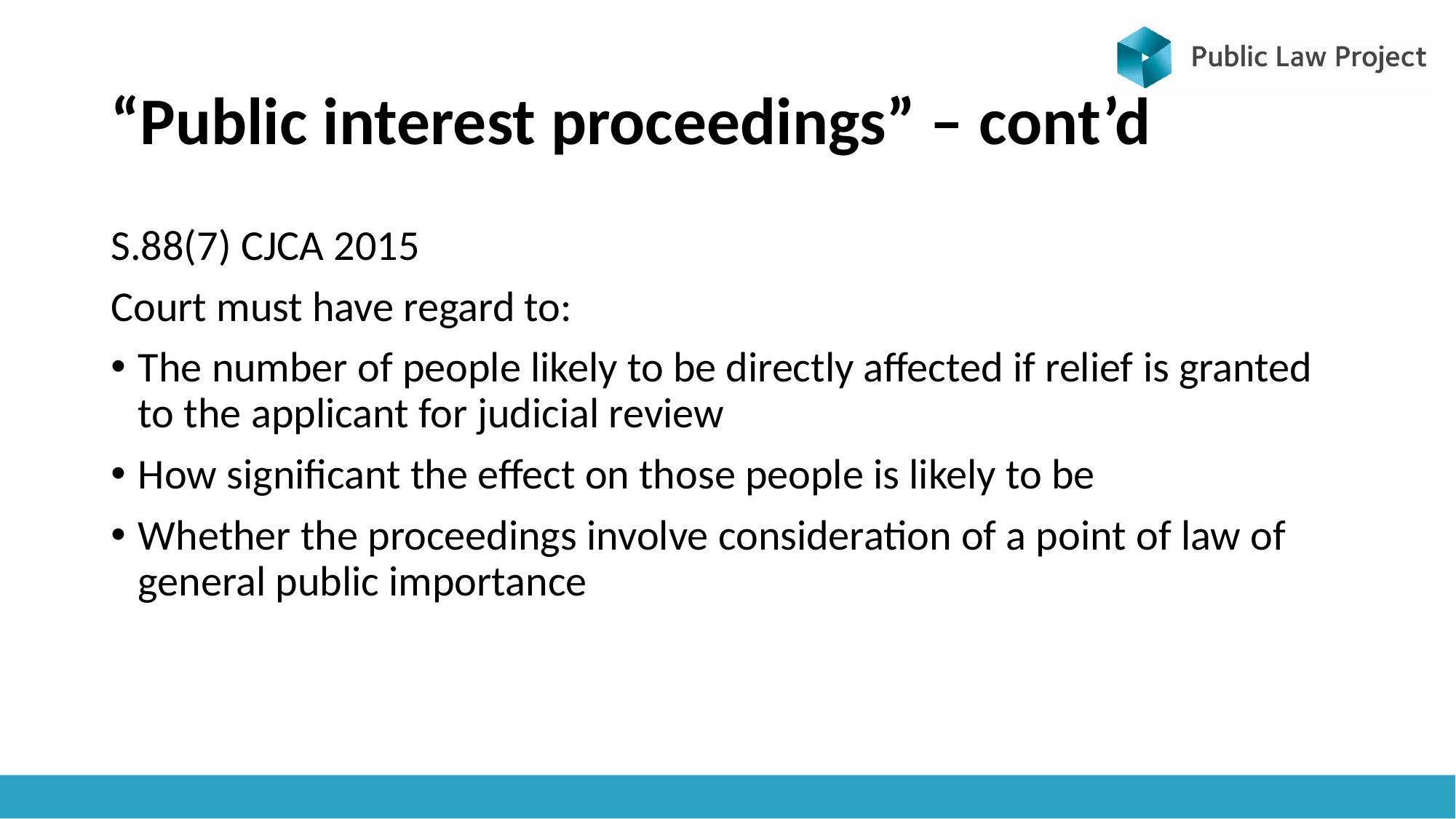

# “Public interest proceedings” – cont’d
S.88(7) CJCA 2015
Court must have regard to:
The number of people likely to be directly affected if relief is granted to the applicant for judicial review
How significant the effect on those people is likely to be
Whether the proceedings involve consideration of a point of law of general public importance